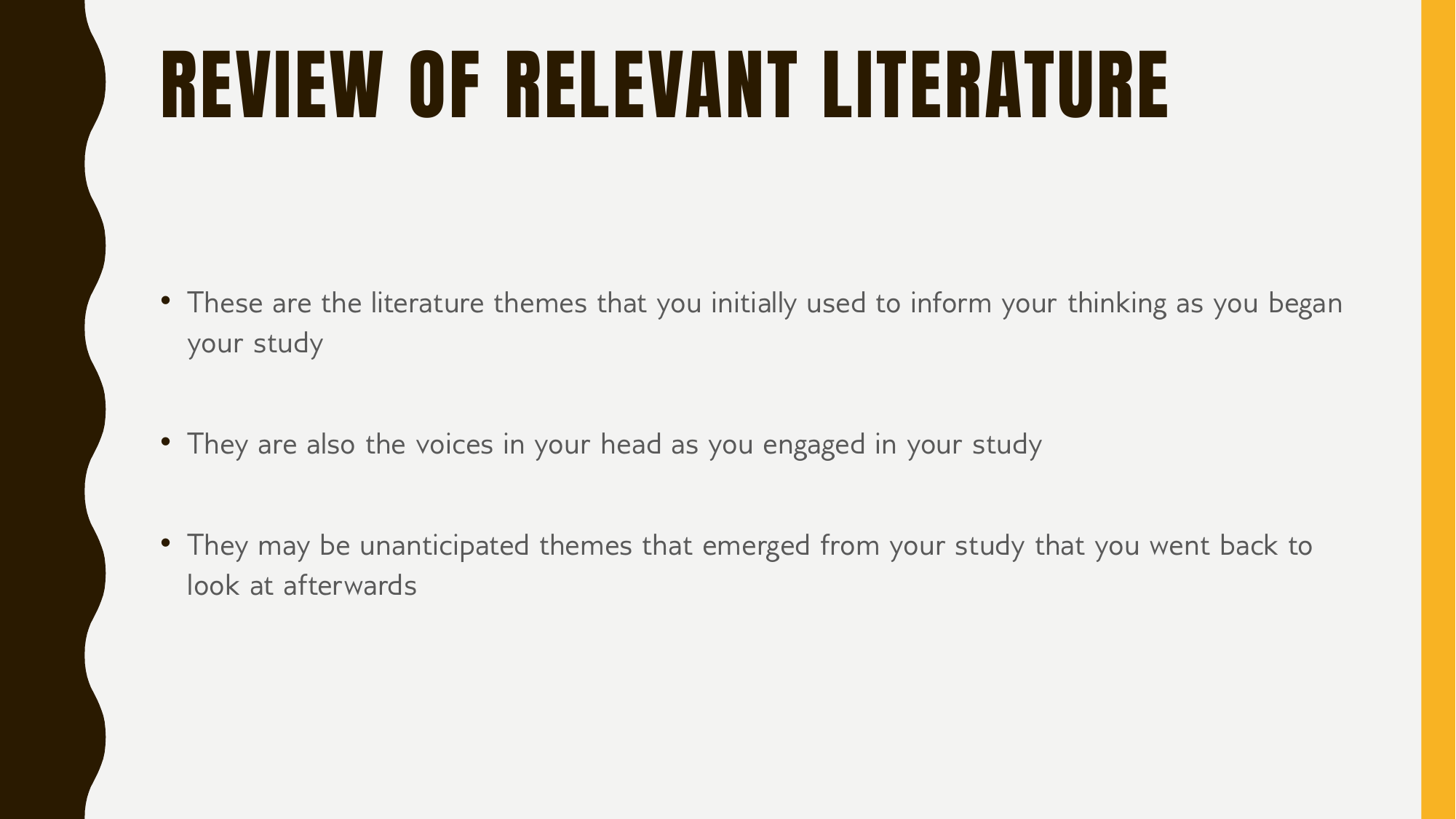

# Review of relevant literature
These are the literature themes that you initially used to inform your thinking as you began your study

They are also the voices in your head as you engaged in your study

They may be unanticipated themes that emerged from your study that you went back to look at afterwards